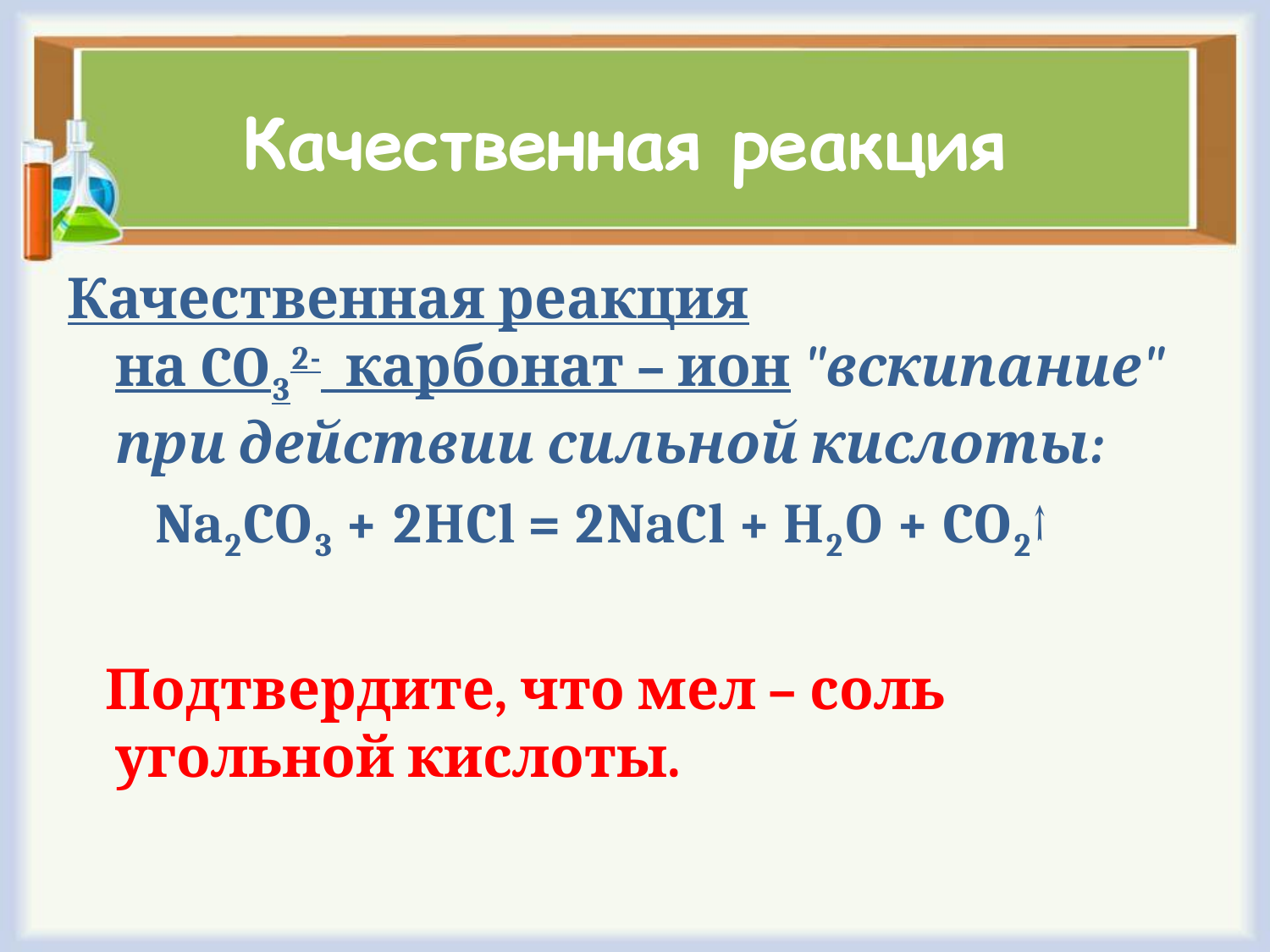

# Качественная реакция
Качественная реакция на CO32-  карбонат – ион "вскипание" при действии сильной кислоты:
       Na2CO3 + 2HCl = 2NaCl + H2O + CO2↑

   Подтвердите, что мел – соль угольной кислоты.